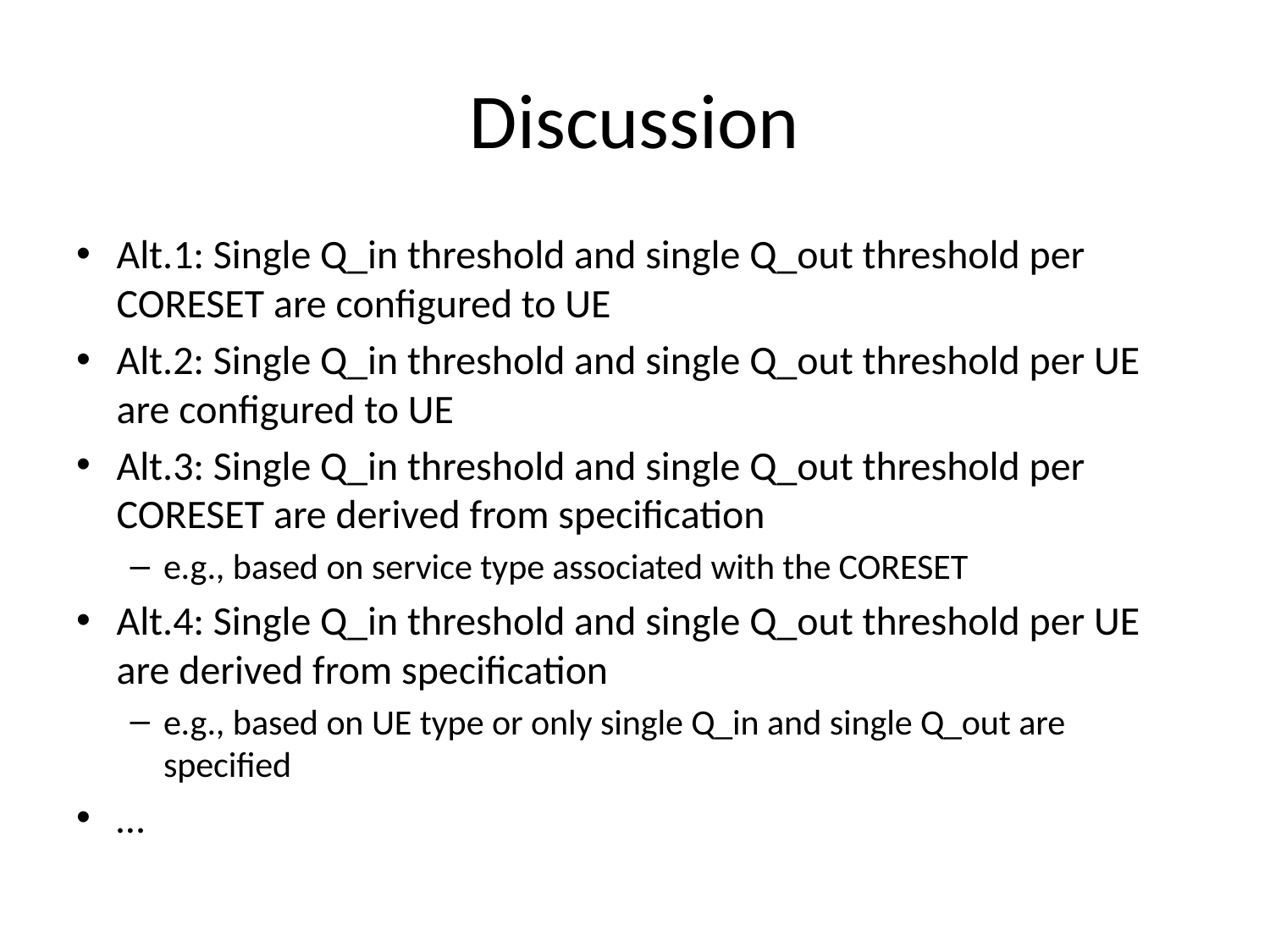

# Discussion
Alt.1: Single Q_in threshold and single Q_out threshold per CORESET are configured to UE
Alt.2: Single Q_in threshold and single Q_out threshold per UE are configured to UE
Alt.3: Single Q_in threshold and single Q_out threshold per CORESET are derived from specification
e.g., based on service type associated with the CORESET
Alt.4: Single Q_in threshold and single Q_out threshold per UE are derived from specification
e.g., based on UE type or only single Q_in and single Q_out are specified
…